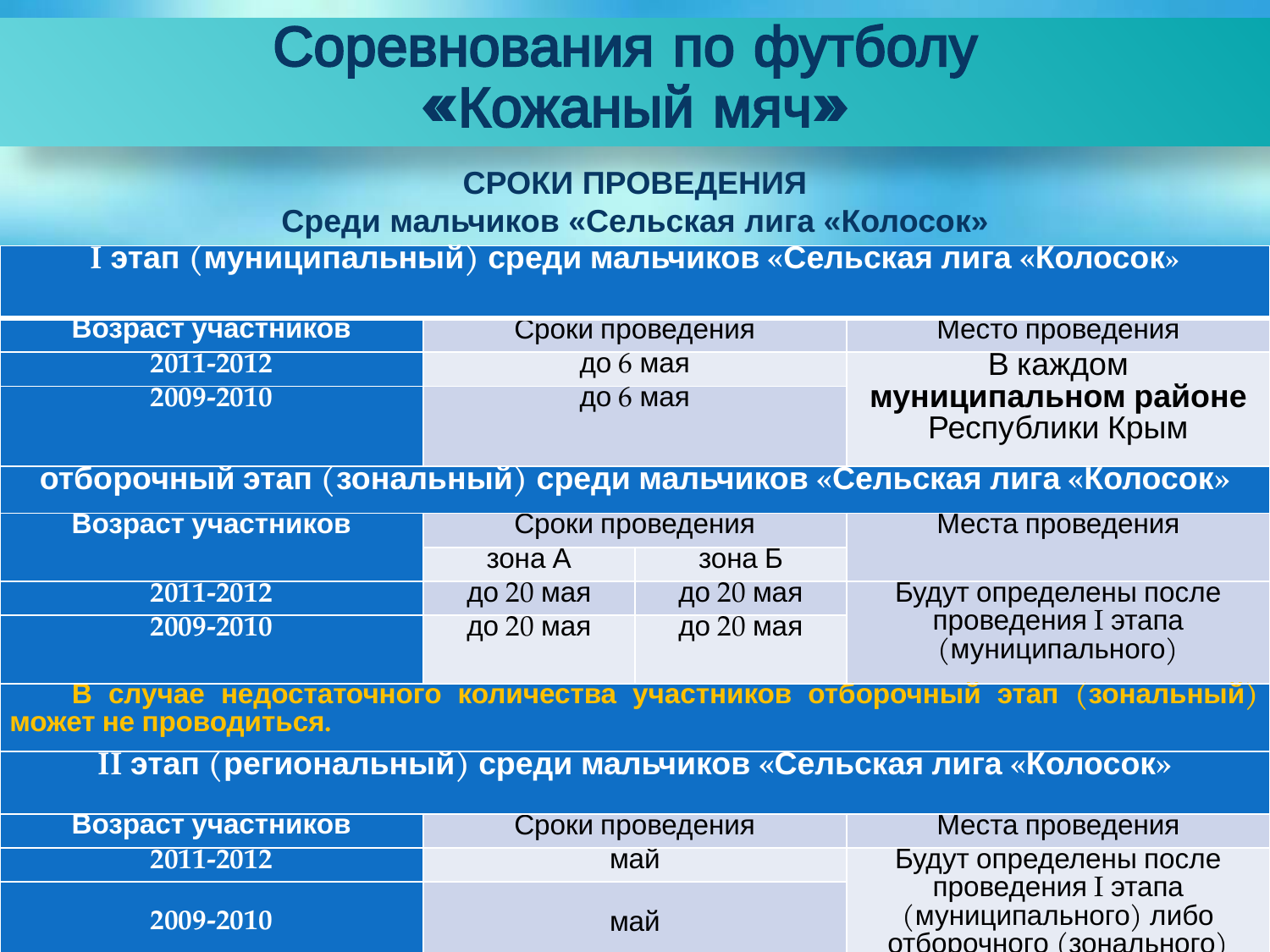

Соревнования по футболу
«Кожаный мяч»

СРОКИ ПРОВЕДЕНИЯ
Среди мальчиков «Сельская лига «Колосок»
| I этап (муниципальный) среди мальчиков «Сельская лига «Колосок» |  |  |  |
| --- | --- | --- | --- |
| Возраст участников | Сроки проведения |  | Место проведения |
| 2011-2012 | до 6 мая |  | В каждом муниципальном районе Республики Крым |
| 2009-2010 | до 6 мая |  |  |
| отборочный этап (зональный) среди мальчиков «Сельская лига «Колосок» |  |  |  |
| Возраст участников | Сроки проведения |  | Места проведения |
|  | зона А | зона Б |  |
| 2011-2012 | до 20 мая | до 20 мая | Будут определены после проведения I этапа (муниципального) |
| 2009-2010 | до 20 мая | до 20 мая |  |
| В случае недостаточного количества участников отборочный этап (зональный) может не проводиться. |  |  |  |
| II этап (региональный) среди мальчиков «Сельская лига «Колосок» |  |  |  |
| Возраст участников | Сроки проведения |  | Места проведения |
| 2011-2012 | май |  | Будут определены после проведения I этапа (муниципального) либо отборочного (зонального) |
| 2009-2010 | май |  |  |